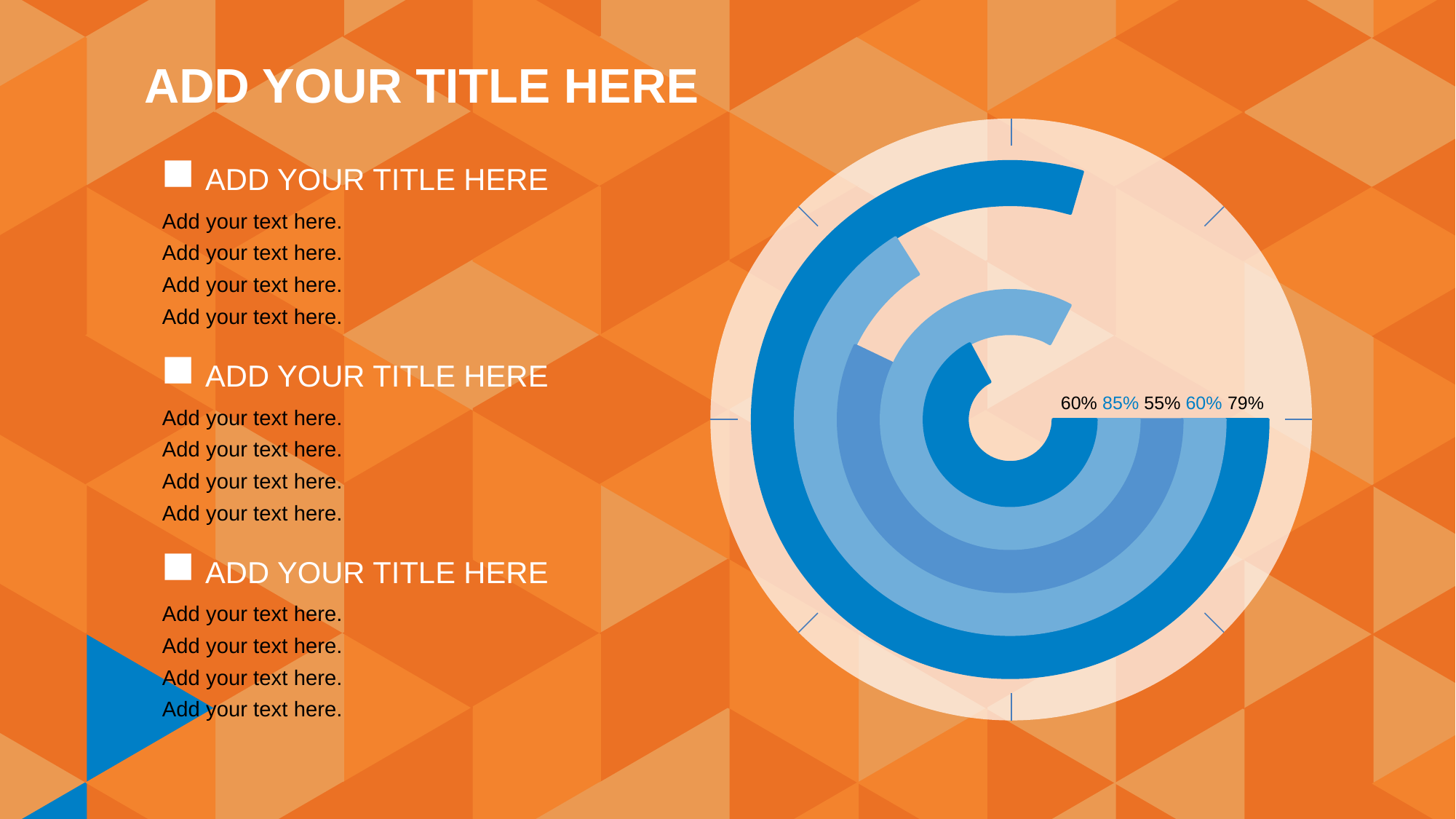

ADD YOUR TITLE HERE
■ ADD YOUR TITLE HERE
Add your text here.
Add your text here.
Add your text here.
Add your text here.

■ ADD YOUR TITLE HERE
Add your text here.
Add your text here.
Add your text here.
Add your text here.
60% 85% 55% 60% 79%
■ ADD YOUR TITLE HERE
Add your text here.
Add your text here.
Add your text here.
Add your text here.